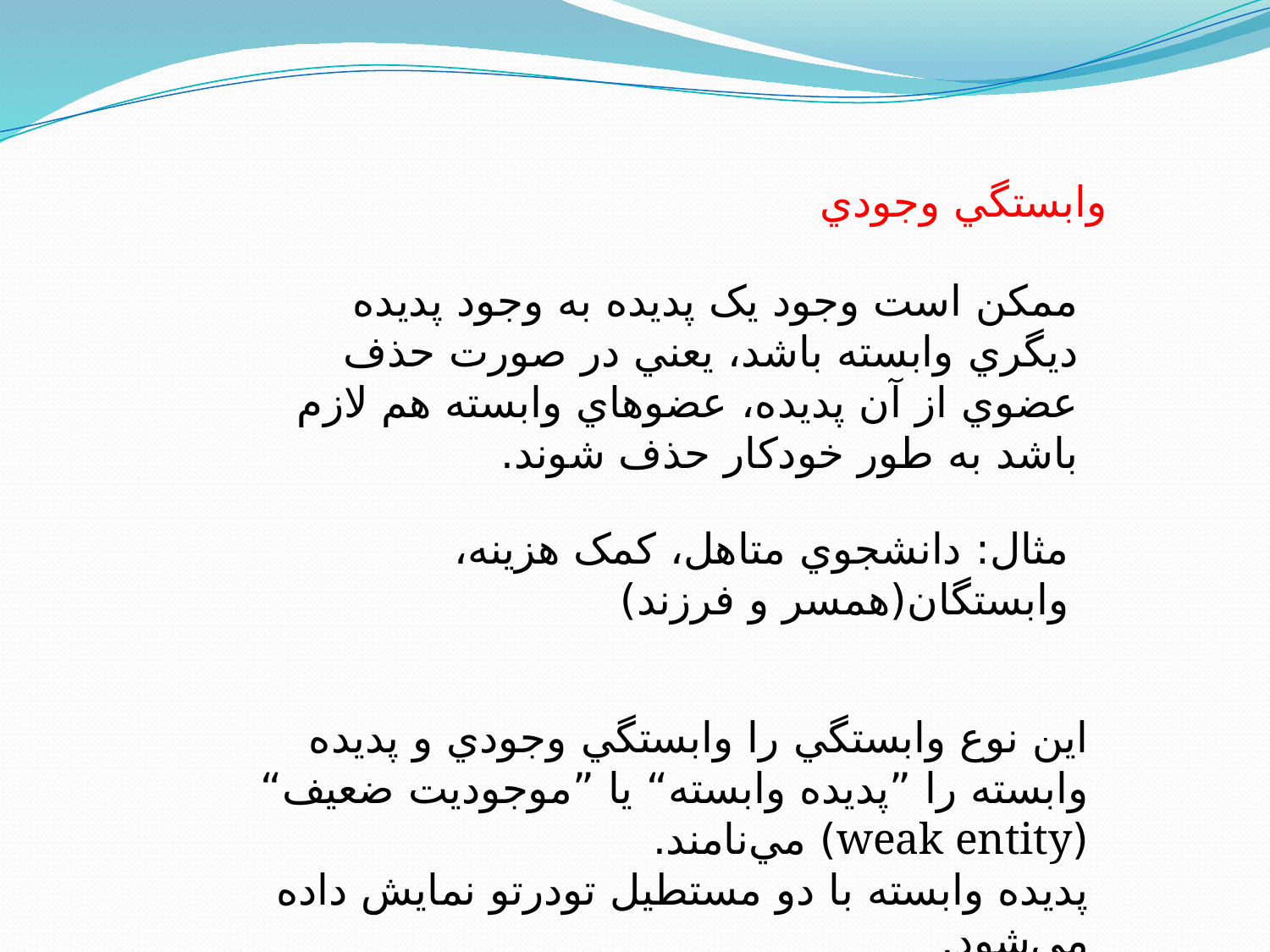

وابستگي وجودي
ممکن است وجود يک پديده به وجود پديده ديگري وابسته باشد، يعني در صورت حذف عضوي از آن پديده، عضوهاي وابسته هم لازم باشد به طور خودکار حذف شوند.

مثال: دانشجوي متاهل، کمک هزينه، وابستگان(همسر و فرزند)
اين نوع وابستگي را وابستگي وجودي و پديده وابسته را ”پديده وابسته“ يا ”موجوديت ضعيف“ (weak entity) مي‌نامند.
پديده وابسته با دو مستطيل تودرتو نمايش داده مي‌شود.